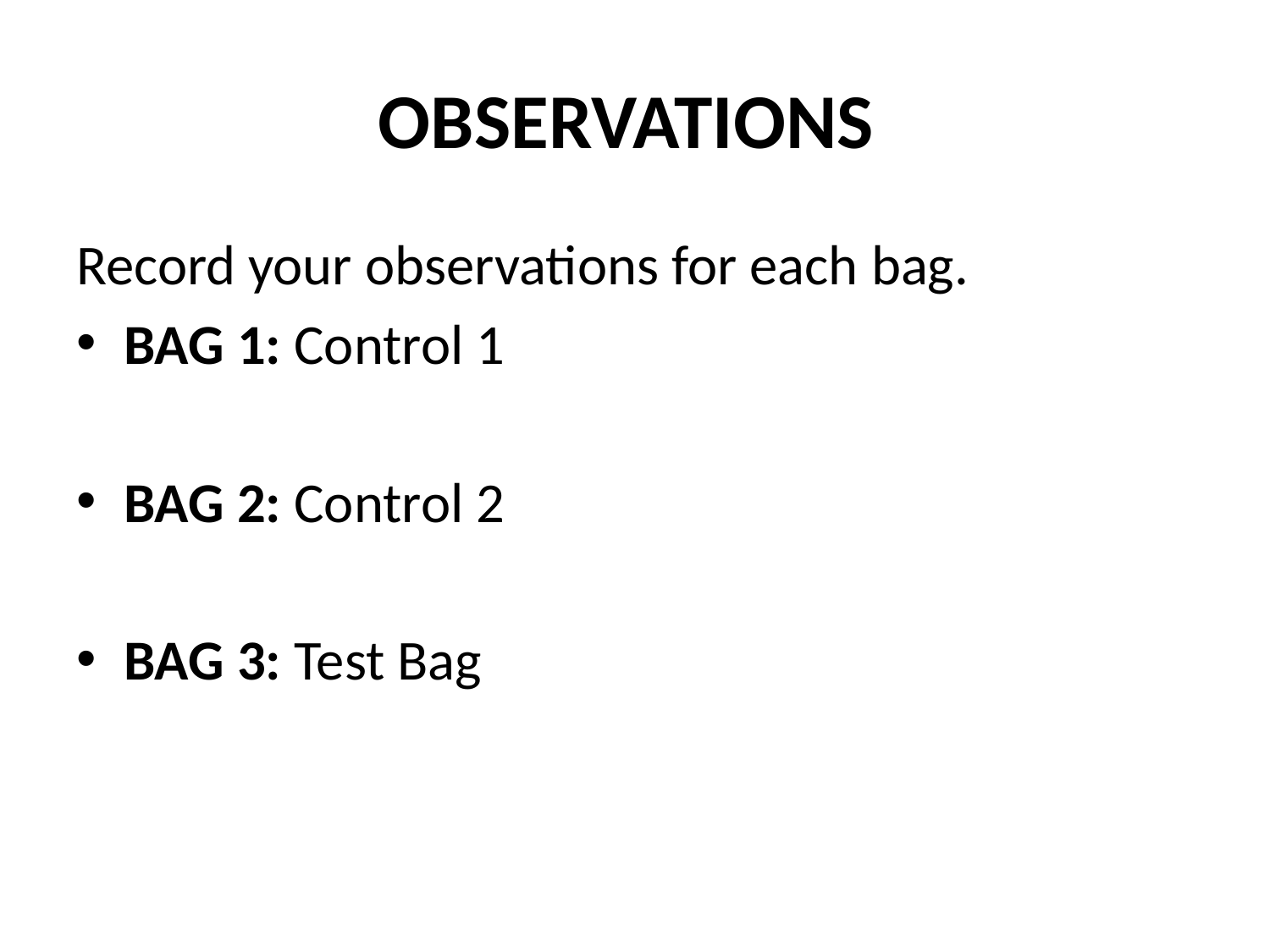

# OBSERVATIONS
Record your observations for each bag.
BAG 1: Control 1

BAG 2: Control 2

BAG 3: Test Bag